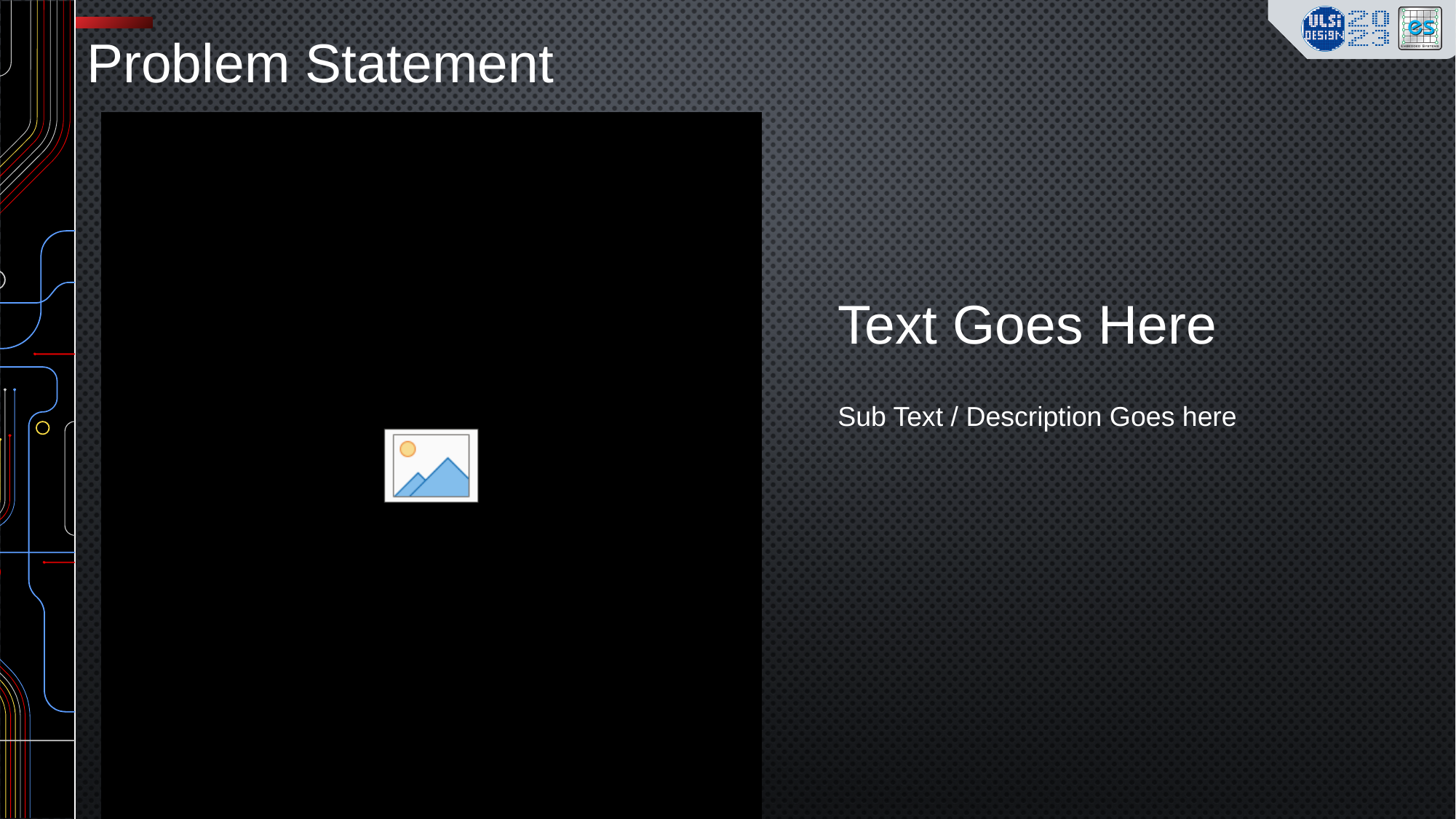

Problem Statement

Text Goes Here
Sub Text / Description Goes here